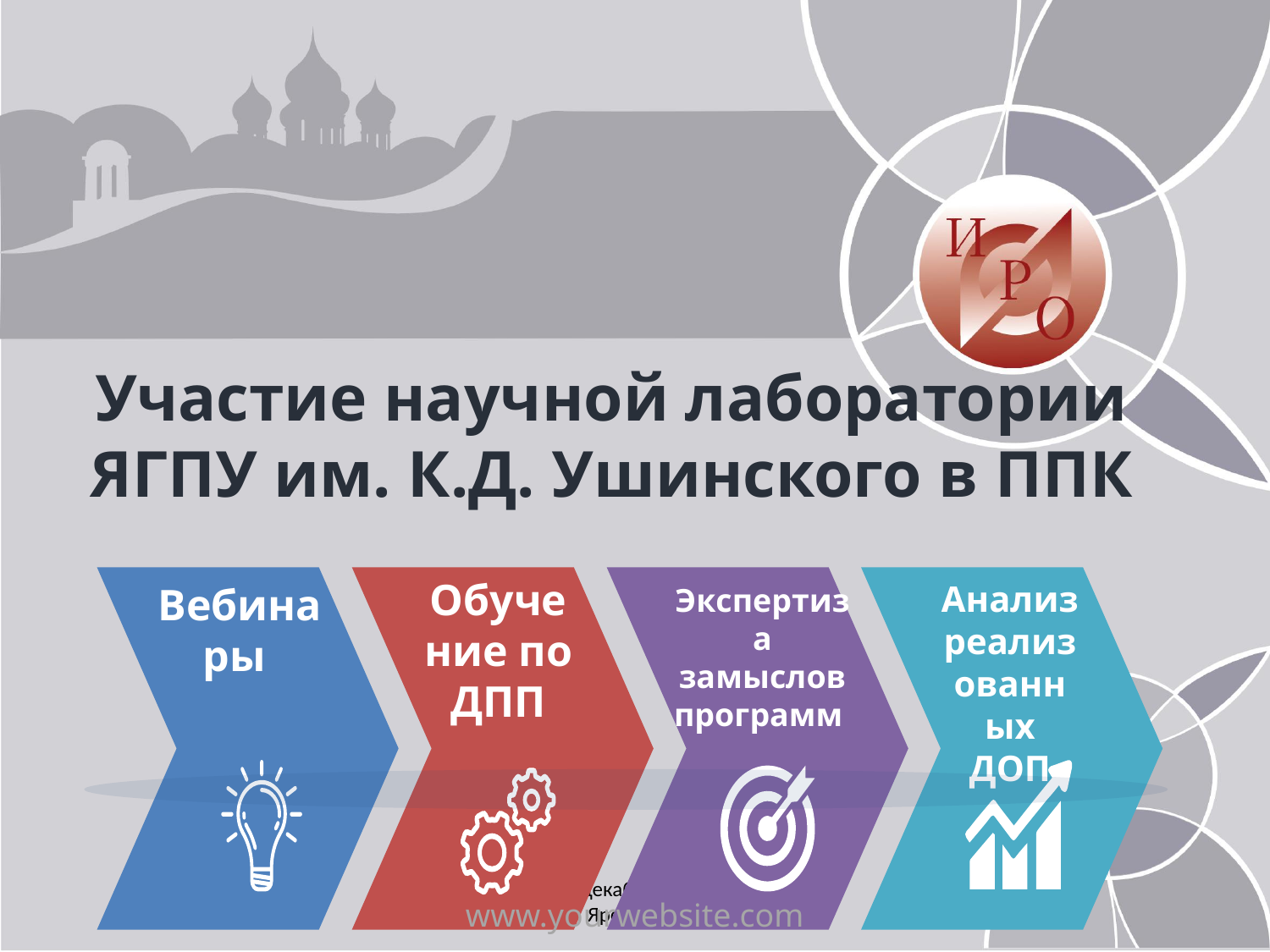

Участие научной лаборатории ЯГПУ им. К.Д. Ушинского в ППК

Обучение по ДПП
Анализ реализованных ДОП
Вебинары
Экспертиза замыслов программ

www.yourwebsite.com